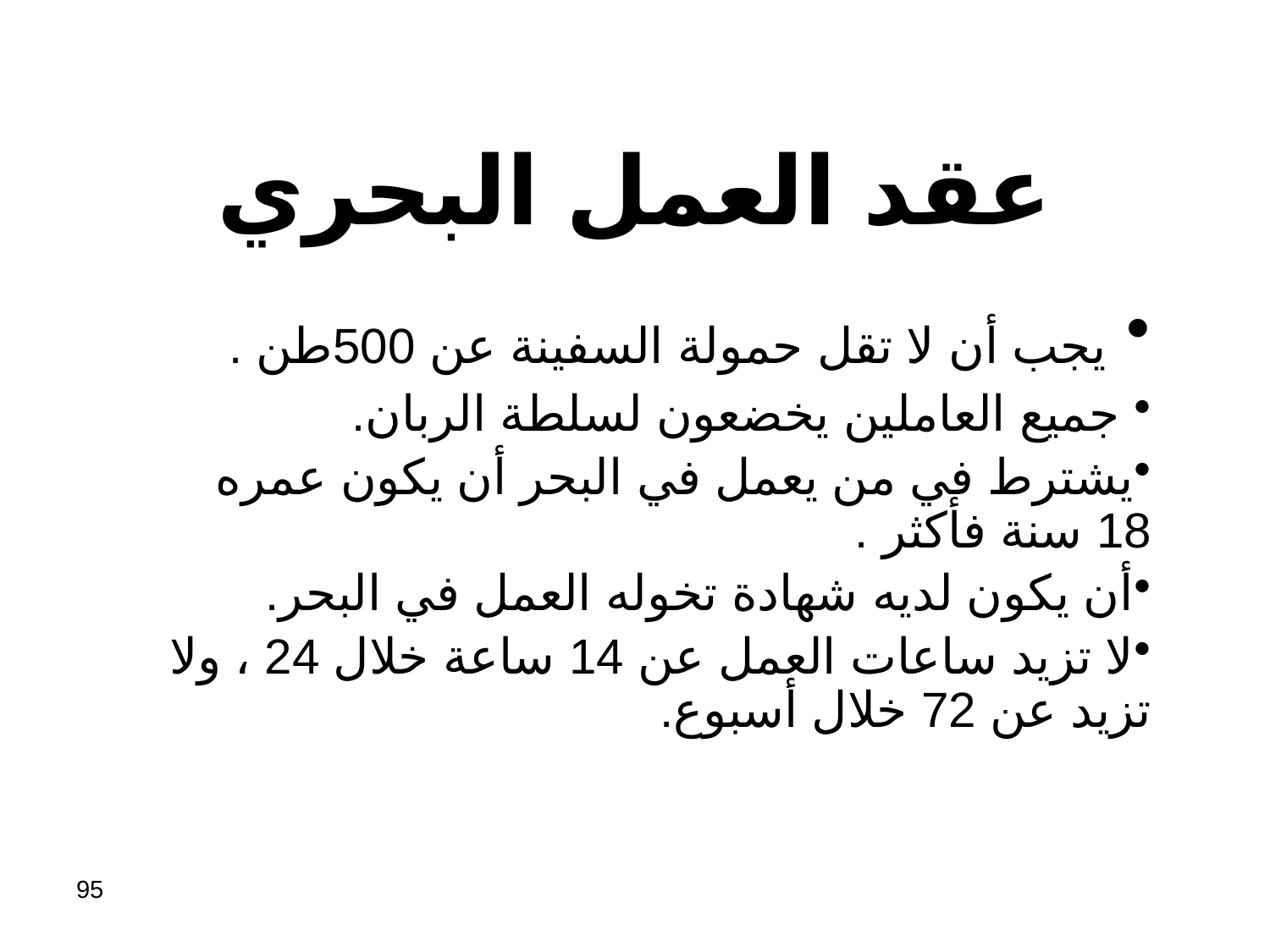

# عقد العمل البحري
 يجب أن لا تقل حمولة السفينة عن 500طن .
 جميع العاملين يخضعون لسلطة الربان.
يشترط في من يعمل في البحر أن يكون عمره 18 سنة فأكثر .
أن يكون لديه شهادة تخوله العمل في البحر.
لا تزيد ساعات العمل عن 14 ساعة خلال 24 ، ولا تزيد عن 72 خلال أسبوع.

95